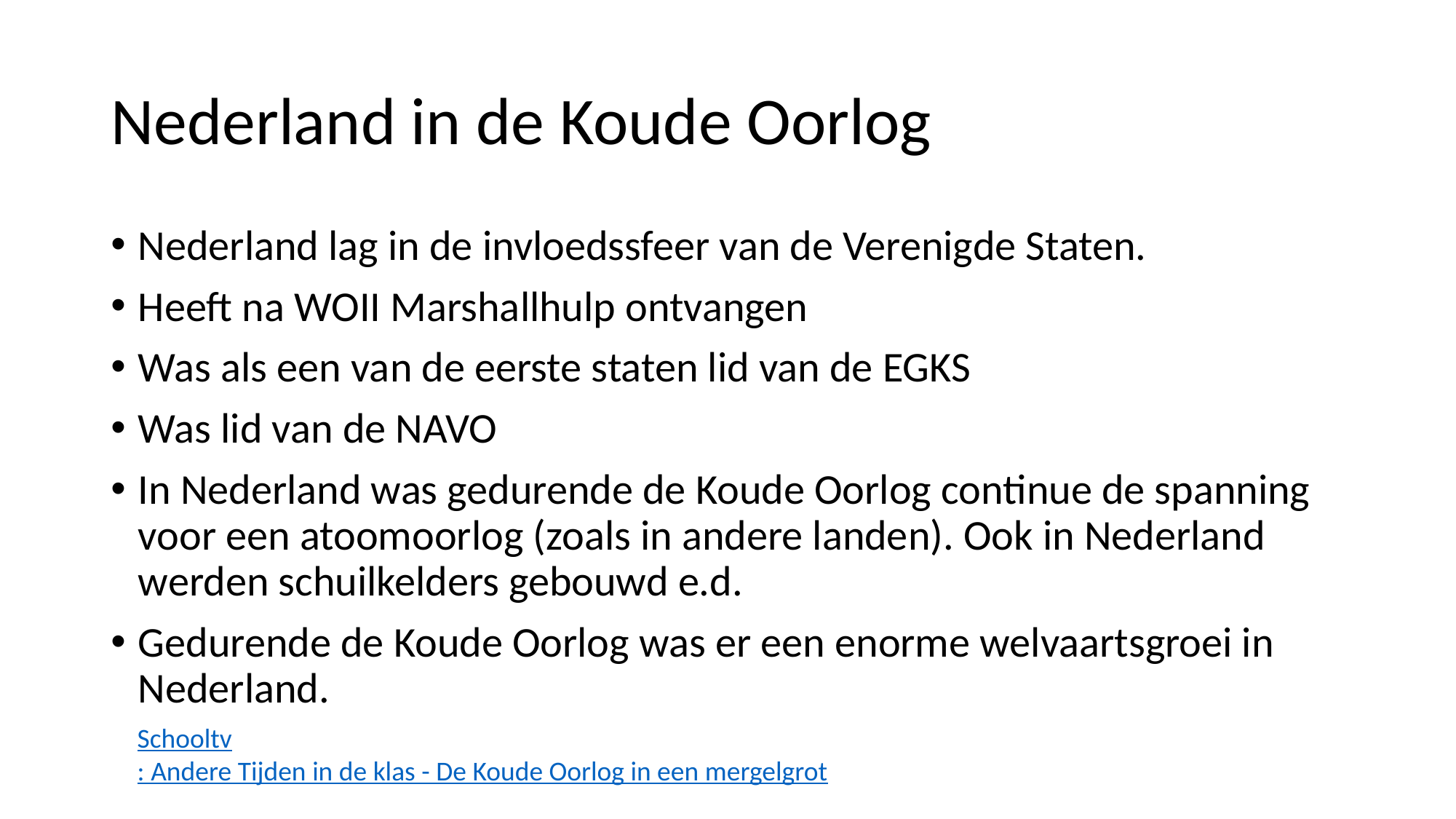

# Nederland in de Koude Oorlog
Nederland lag in de invloedssfeer van de Verenigde Staten.
Heeft na WOII Marshallhulp ontvangen
Was als een van de eerste staten lid van de EGKS
Was lid van de NAVO
In Nederland was gedurende de Koude Oorlog continue de spanning voor een atoomoorlog (zoals in andere landen). Ook in Nederland werden schuilkelders gebouwd e.d.
Gedurende de Koude Oorlog was er een enorme welvaartsgroei in Nederland.
Schooltv: Andere Tijden in de klas - De Koude Oorlog in een mergelgrot